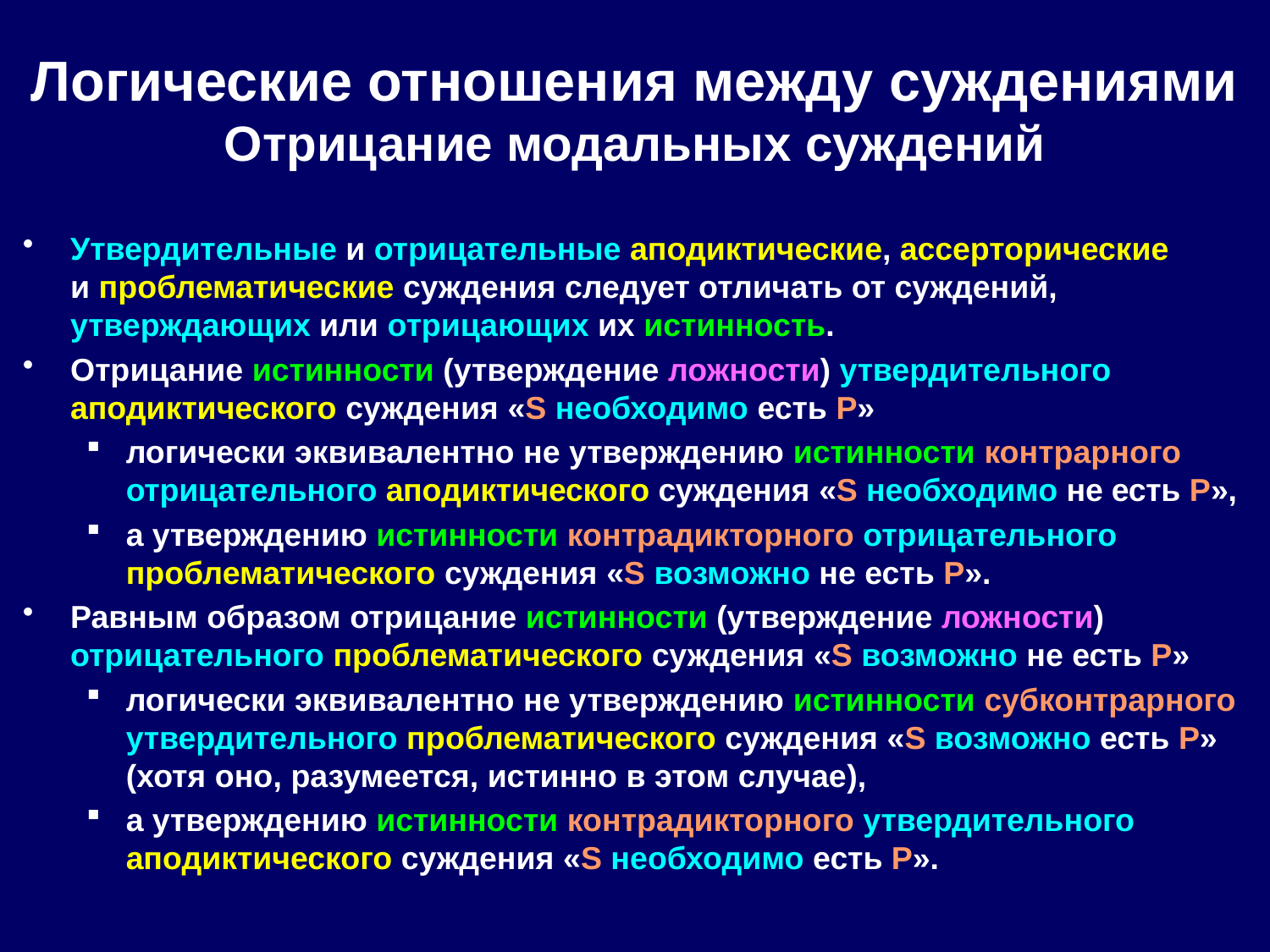

# Логические отношения между суждениями Отрицание модальных суждений
Утвердительные и отрицательные аподиктические, ассерторические
и проблематические суждения следует отличать от суждений, утверждающих или отрицающих их истинность.
Отрицание истинности (утверждение ложности) утвердительного аподиктического суждения «S необходимо есть P»
логически эквивалентно не утверждению истинности контрарного отрицательного аподиктического суждения «S необходимо не есть P»,
а утверждению истинности контрадикторного отрицательного проблематического суждения «S возможно не есть P».
Равным образом отрицание истинности (утверждение ложности) отрицательного проблематического суждения «S возможно не есть P»
логически эквивалентно не утверждению истинности субконтрарного утвердительного проблематического суждения «S возможно есть P» (хотя оно, разумеется, истинно в этом случае),
а утверждению истинности контрадикторного утвердительного аподиктического суждения «S необходимо есть P».